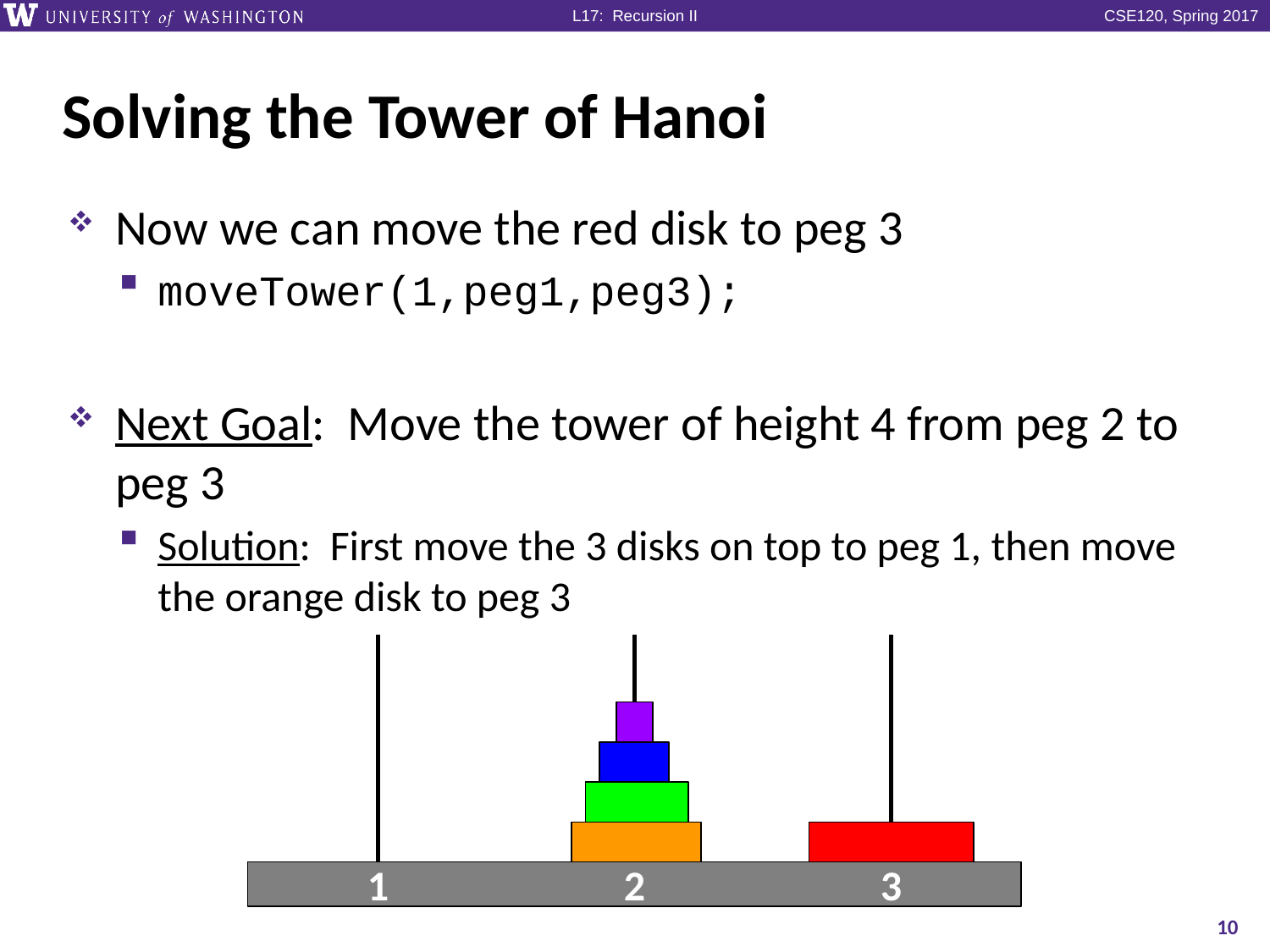

# Solving the Tower of Hanoi
Now we can move the red disk to peg 3
moveTower(1,peg1,peg3);

Next Goal:  Move the tower of height 4 from peg 2 to peg 3
Solution:  First move the 3 disks on top to peg 1, then move the orange disk to peg 3
2
3
1

10